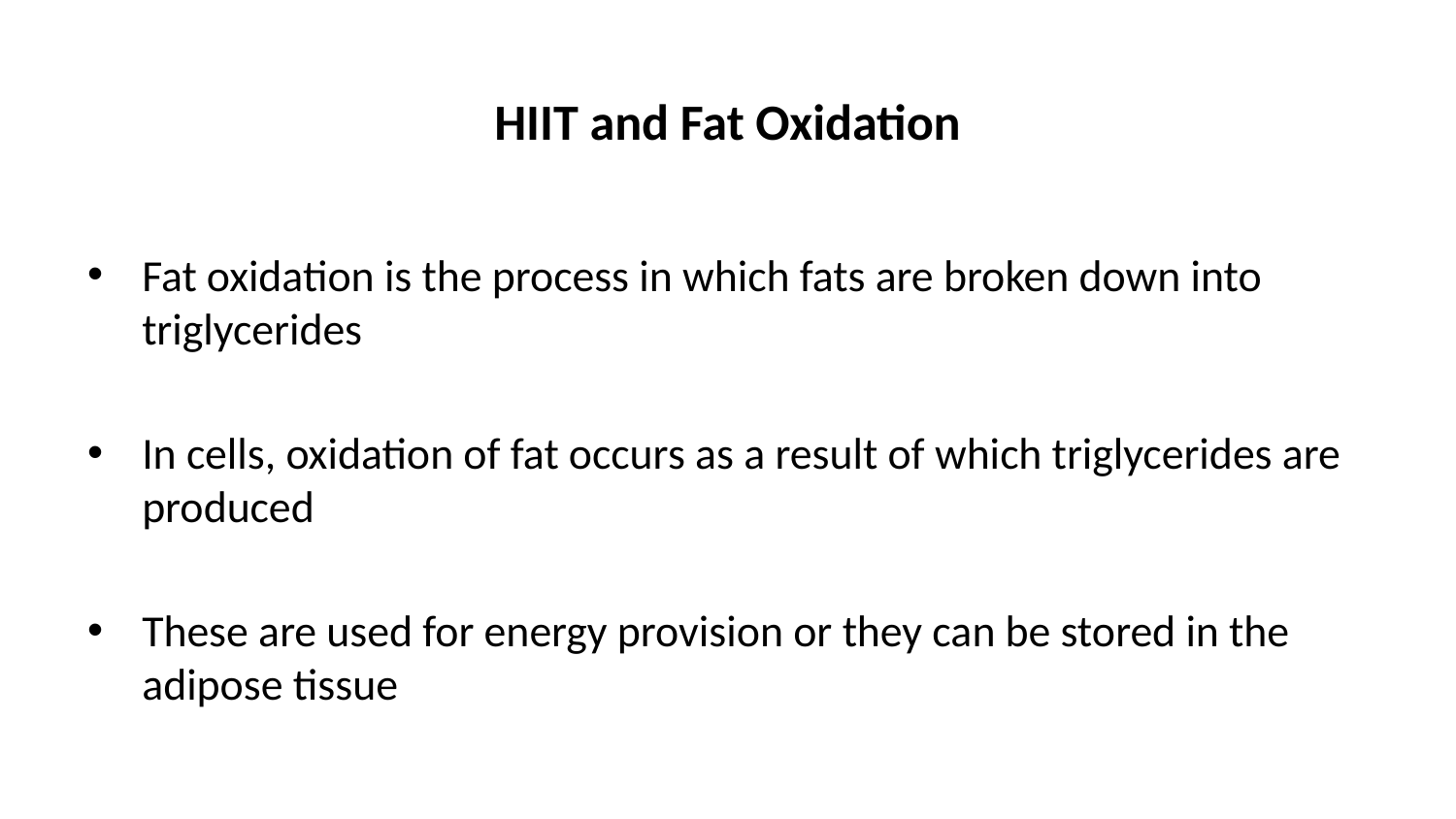

# HIIT and Fat Oxidation
Fat oxidation is the process in which fats are broken down into triglycerides

In cells, oxidation of fat occurs as a result of which triglycerides are produced

These are used for energy provision or they can be stored in the adipose tissue